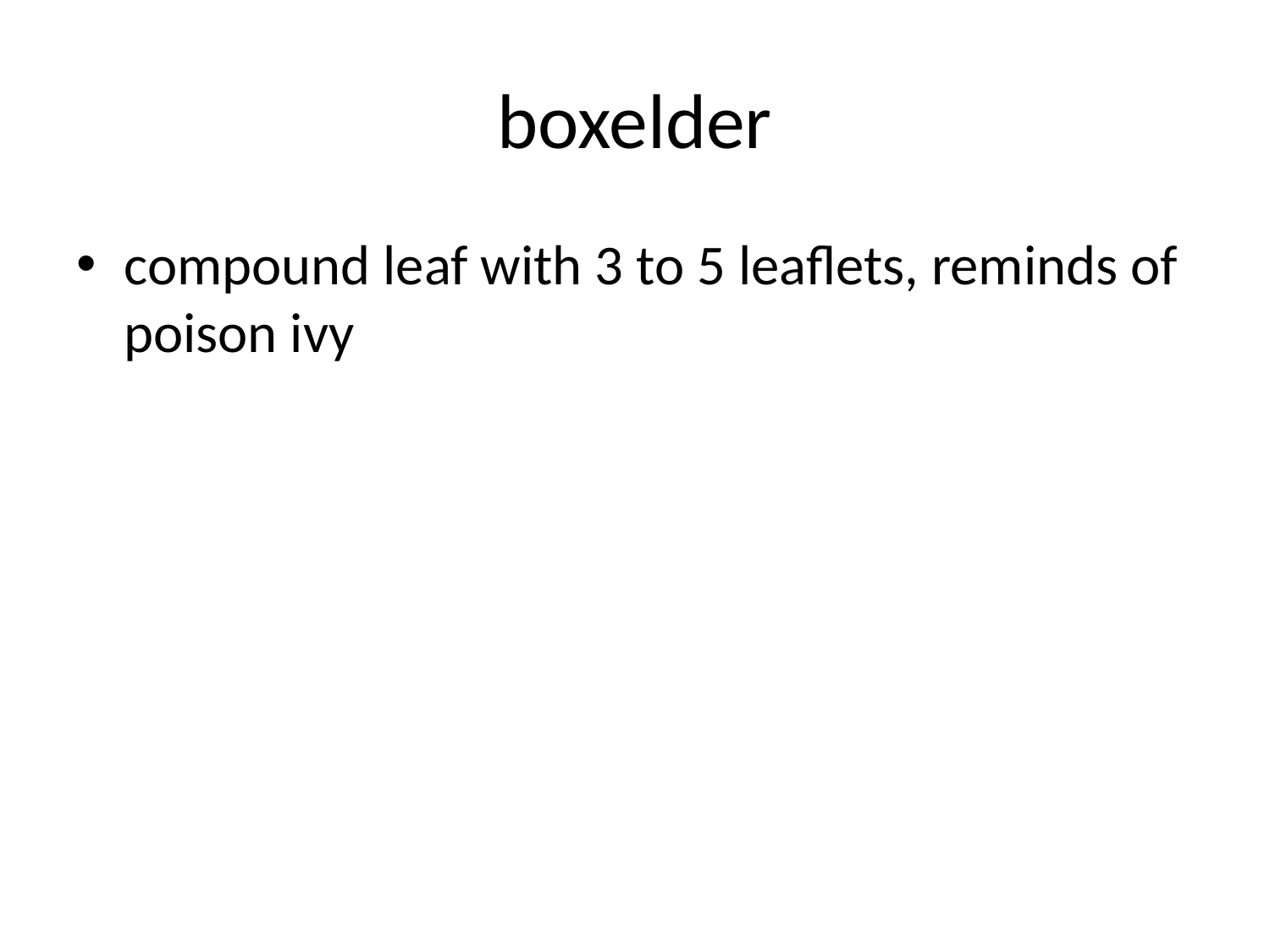

# boxelder
compound leaf with 3 to 5 leaflets, reminds of poison ivy